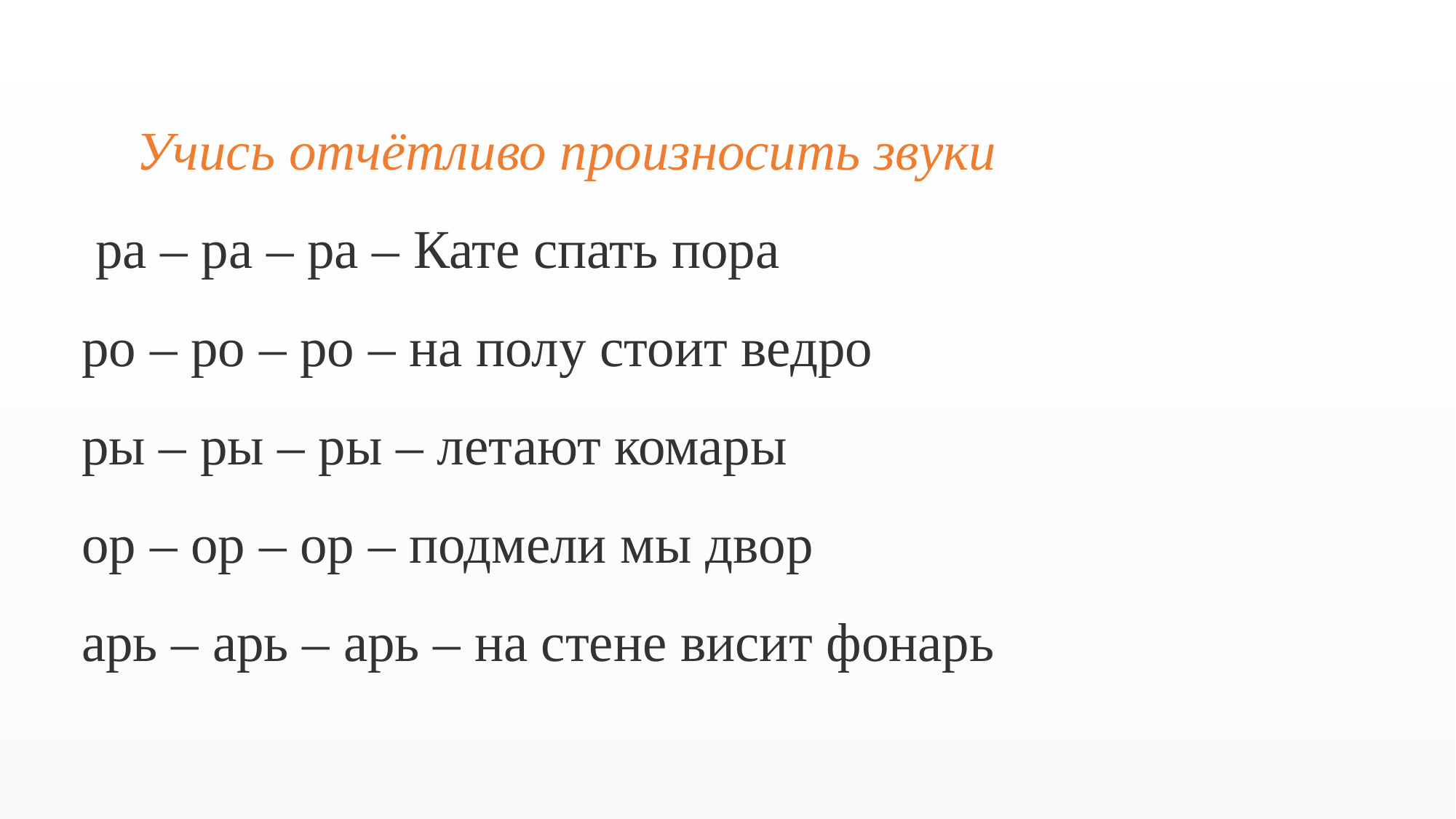

Учись отчётливо произносить звуки
 ра – ра – ра – Кате спать пора
ро – ро – ро – на полу стоит ведро
ры – ры – ры – летают комары
ор – ор – ор – подмели мы двор
арь – арь – арь – на стене висит фонарь